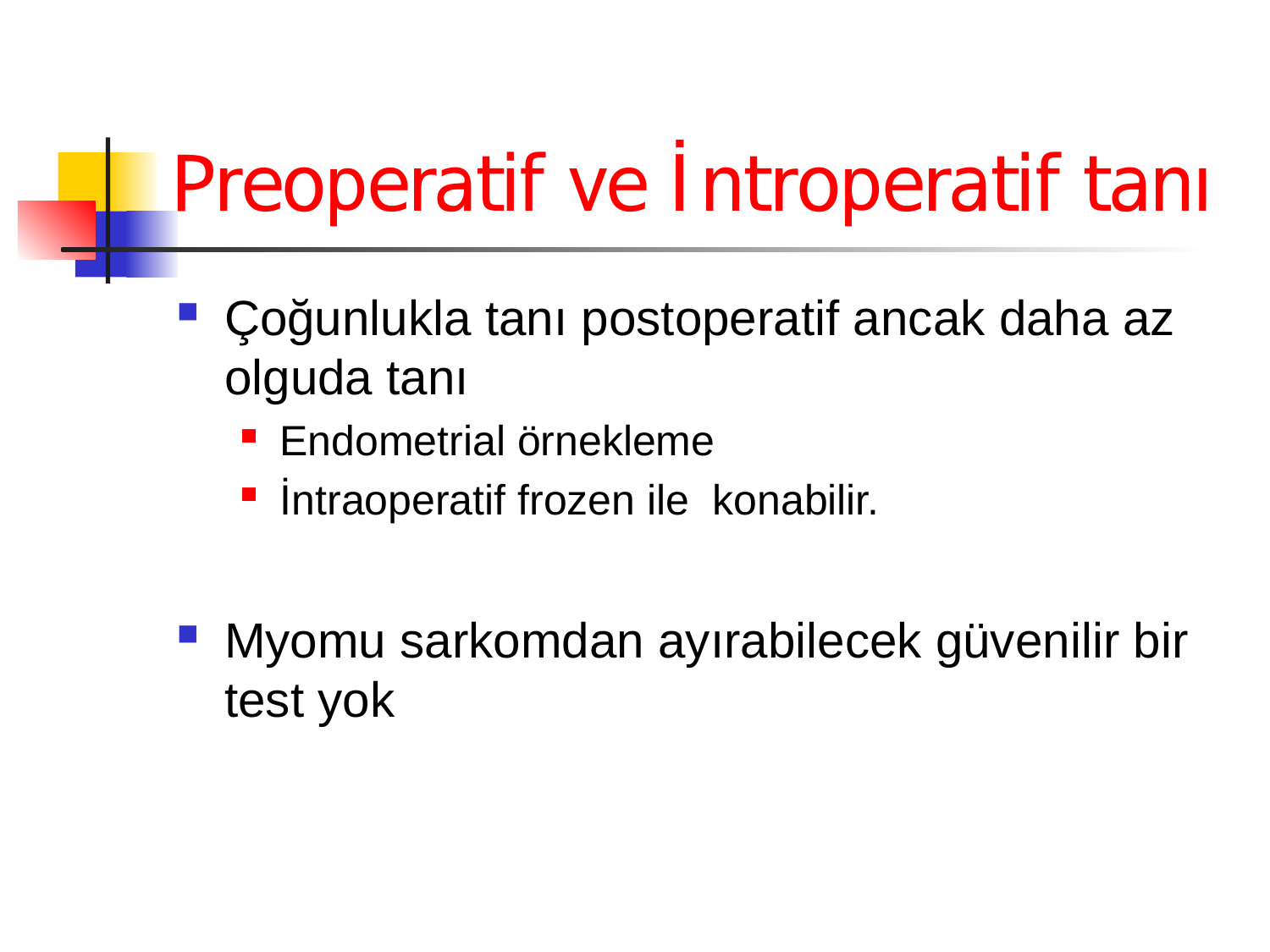

# Preoperatif ve İntroperatif tanı
Çoğunlukla tanı postoperatif ancak daha az olguda tanı
Endometrial örnekleme
İntraoperatif frozen ile  konabilir.

Myomu sarkomdan ayırabilecek güvenilir bir test yok